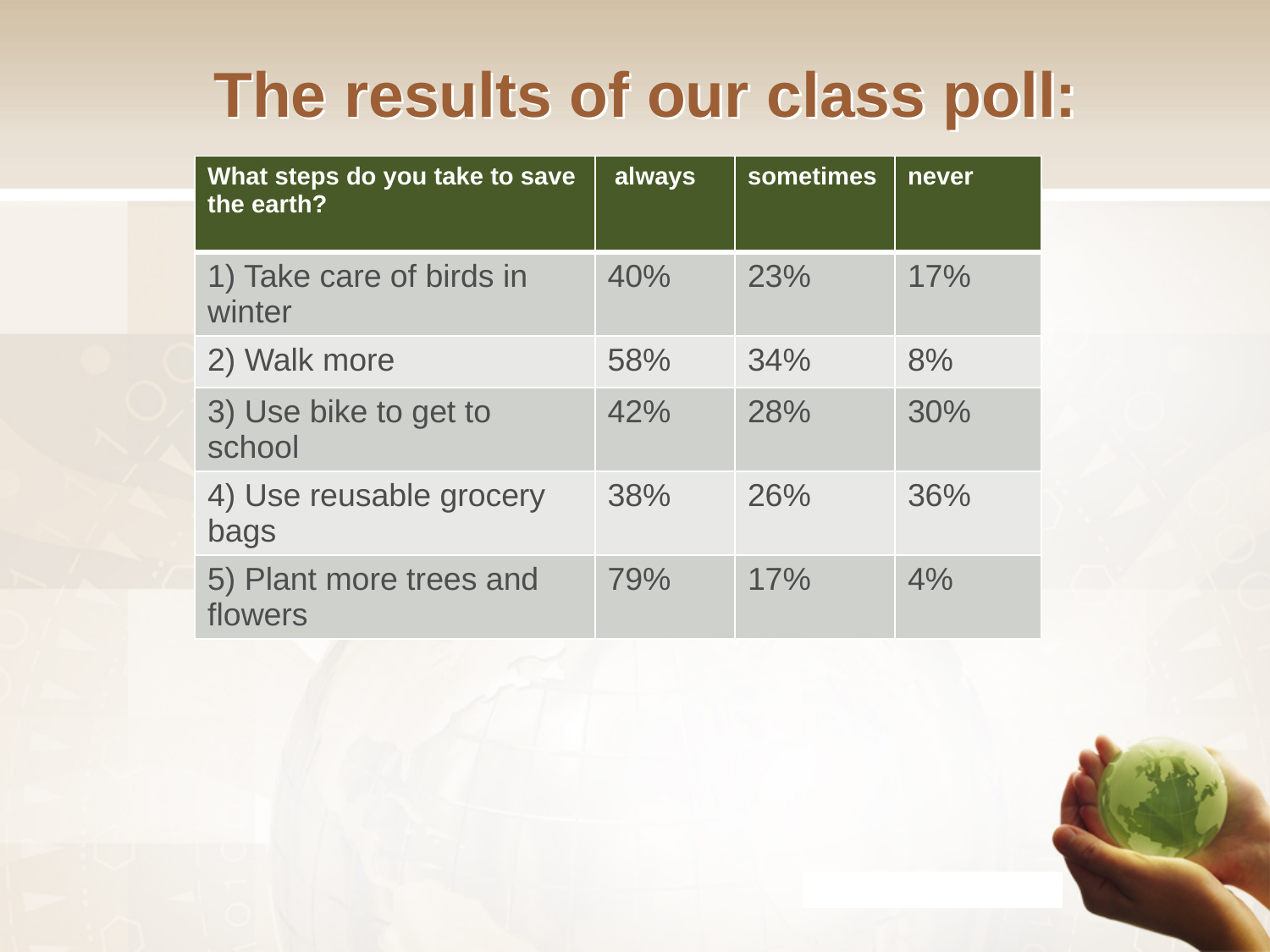

# The results of our class poll:
| What steps do you take to save the earth? | always | sometimes | never |
| --- | --- | --- | --- |
| 1) Take care of birds in winter | 40% | 23% | 17% |
| 2) Walk more | 58% | 34% | 8% |
| 3) Use bike to get to school | 42% | 28% | 30% |
| 4) Use reusable grocery bags | 38% | 26% | 36% |
| 5) Plant more trees and flowers | 79% | 17% | 4% |